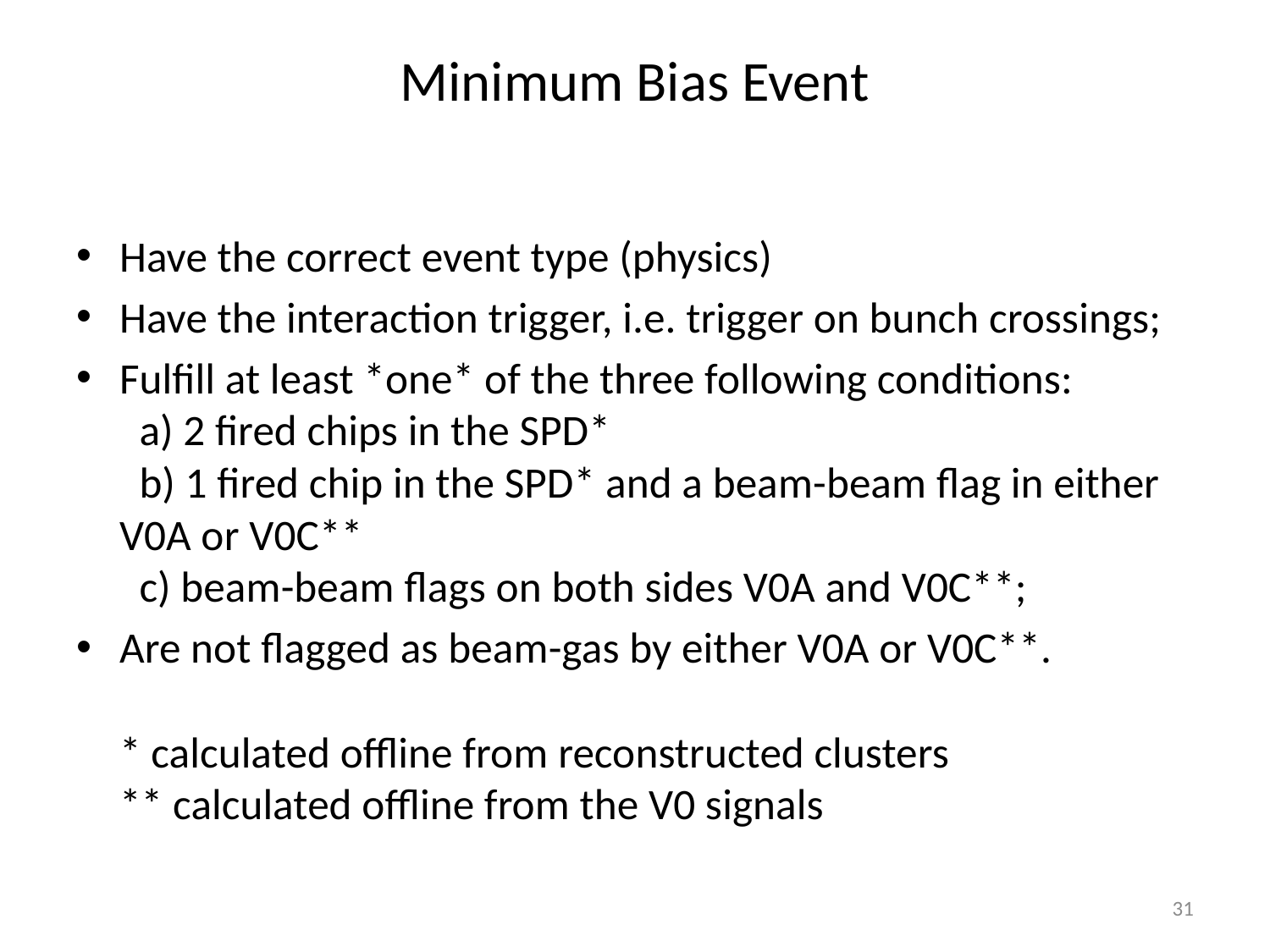

# Minimum Bias Event
Have the correct event type (physics)
Have the interaction trigger, i.e. trigger on bunch crossings;
Fulfill at least *one* of the three following conditions:
  a) 2 fired chips in the SPD*
  b) 1 fired chip in the SPD* and a beam-beam flag in either V0A or V0C**
  c) beam-beam flags on both sides V0A and V0C**;
Are not flagged as beam-gas by either V0A or V0C**.
* calculated offline from reconstructed clusters
** calculated offline from the V0 signals
31